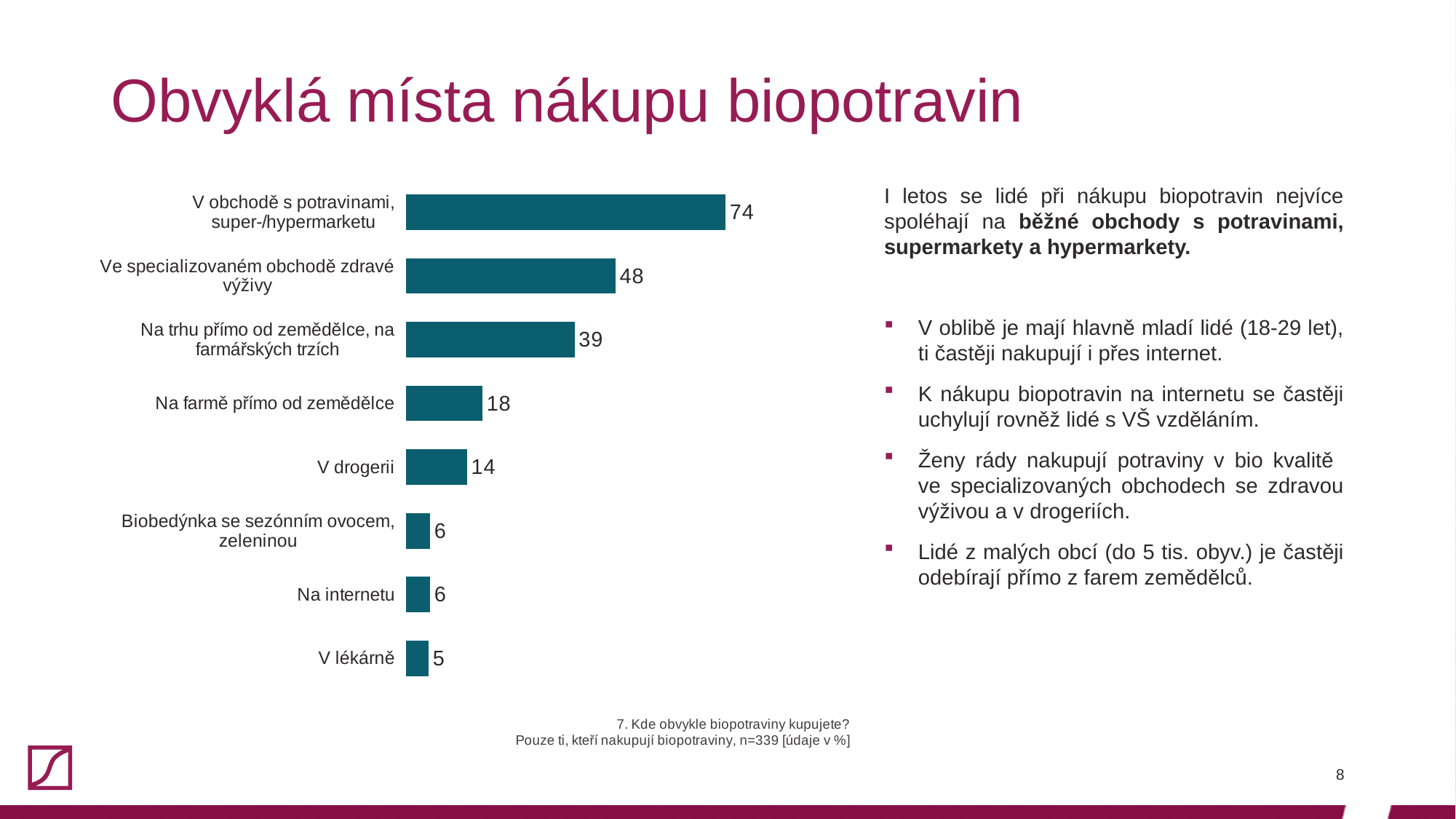

# Obvyklá místa nákupu biopotravin

### Chart

| Category |  |
|---|---|
| V obchodě s potravinami, super-/hypermarketu | 73.74631268436578 |
| Ve specializovaném obchodě zdravé výživy | 48.37758112094395 |
| Na trhu přímo od zemědělce, na farmářských trzích | 38.93805309734513 |
| Na farmě přímo od zemědělce | 17.699115044247787 |
| V drogerii | 14.15929203539823 |
| Biobedýnka se sezónním ovocem, zeleninou | 5.604719764011799 |
| Na internetu | 5.604719764011799 |
| V lékárně | 5.3097345132743365 |
I letos se lidé při nákupu biopotravin nejvíce spoléhají na běžné obchody s potravinami, supermarkety a hypermarkety.

V oblibě je mají hlavně mladí lidé (18-29 let), ti častěji nakupují i přes internet.
K nákupu biopotravin na internetu se častěji uchylují rovněž lidé s VŠ vzděláním.
Ženy rády nakupují potraviny v bio kvalitě
ve specializovaných obchodech se zdravou výživou a v drogeriích.
Lidé z malých obcí (do 5 tis. obyv.) je častěji odebírají přímo z farem zemědělců.

8